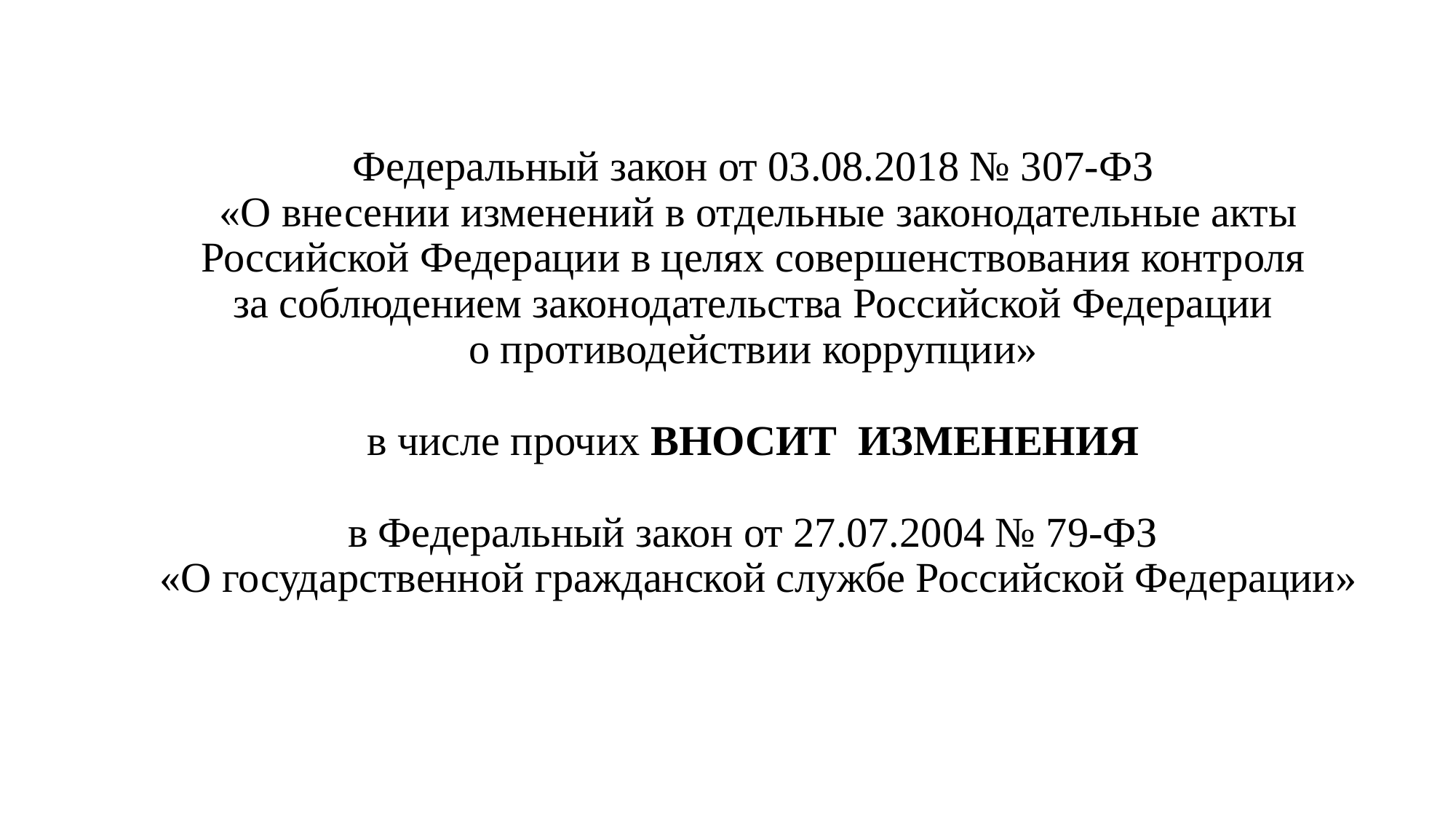

# Федеральный закон от 03.08.2018 № 307-ФЗ «О внесении изменений в отдельные законодательные акты Российской Федерации в целях совершенствования контроля за соблюдением законодательства Российской Федерации о противодействии коррупции» в числе прочих ВНОСИТ  ИЗМЕНЕНИЯ в Федеральный закон от 27.07.2004 № 79-ФЗ «О государственной гражданской службе Российской Федерации»